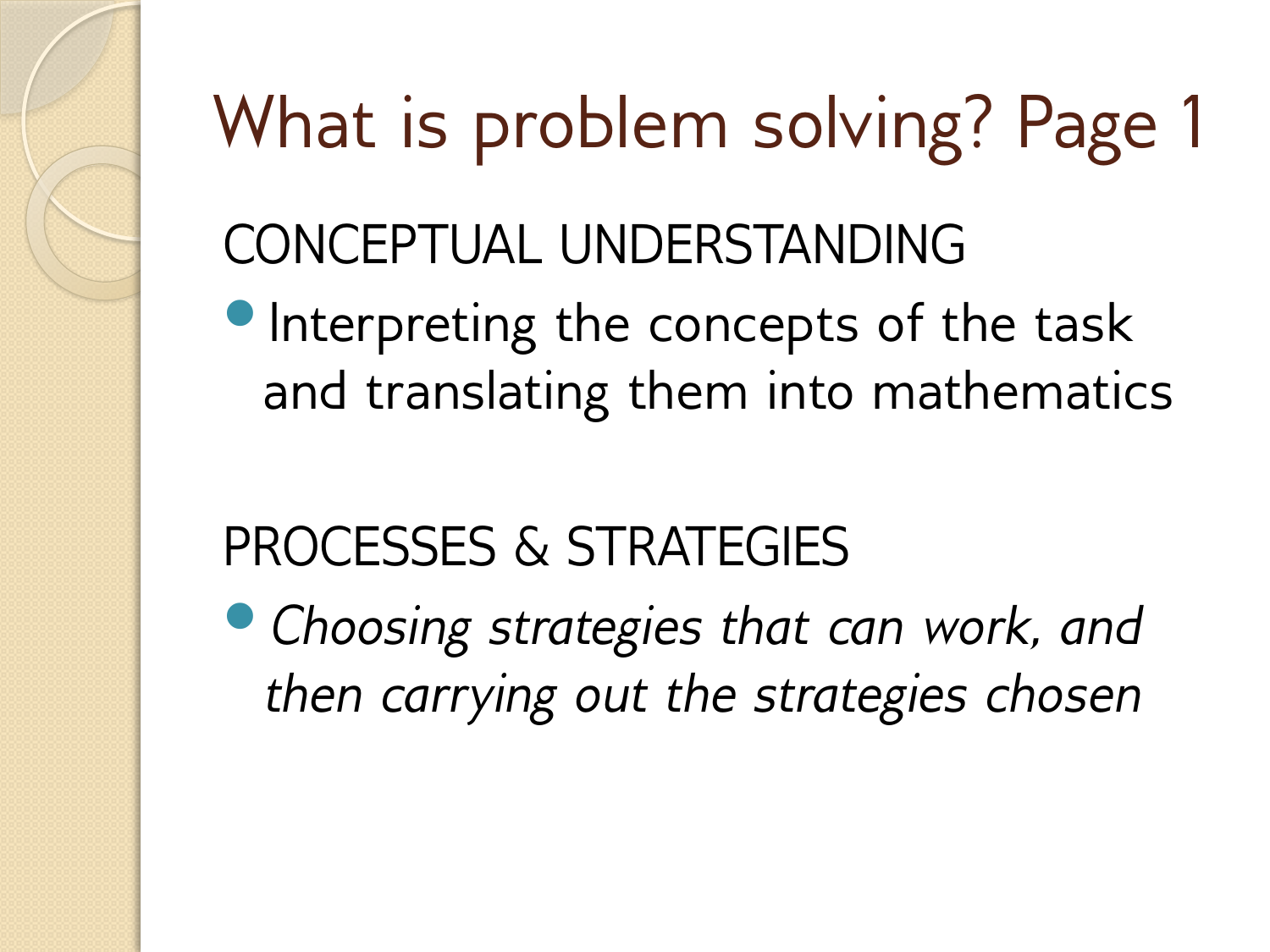

# What is problem solving? Page 1
CONCEPTUAL UNDERSTANDING
Interpreting the concepts of the task and translating them into mathematics

PROCESSES & STRATEGIES
Choosing strategies that can work, and then carrying out the strategies chosen